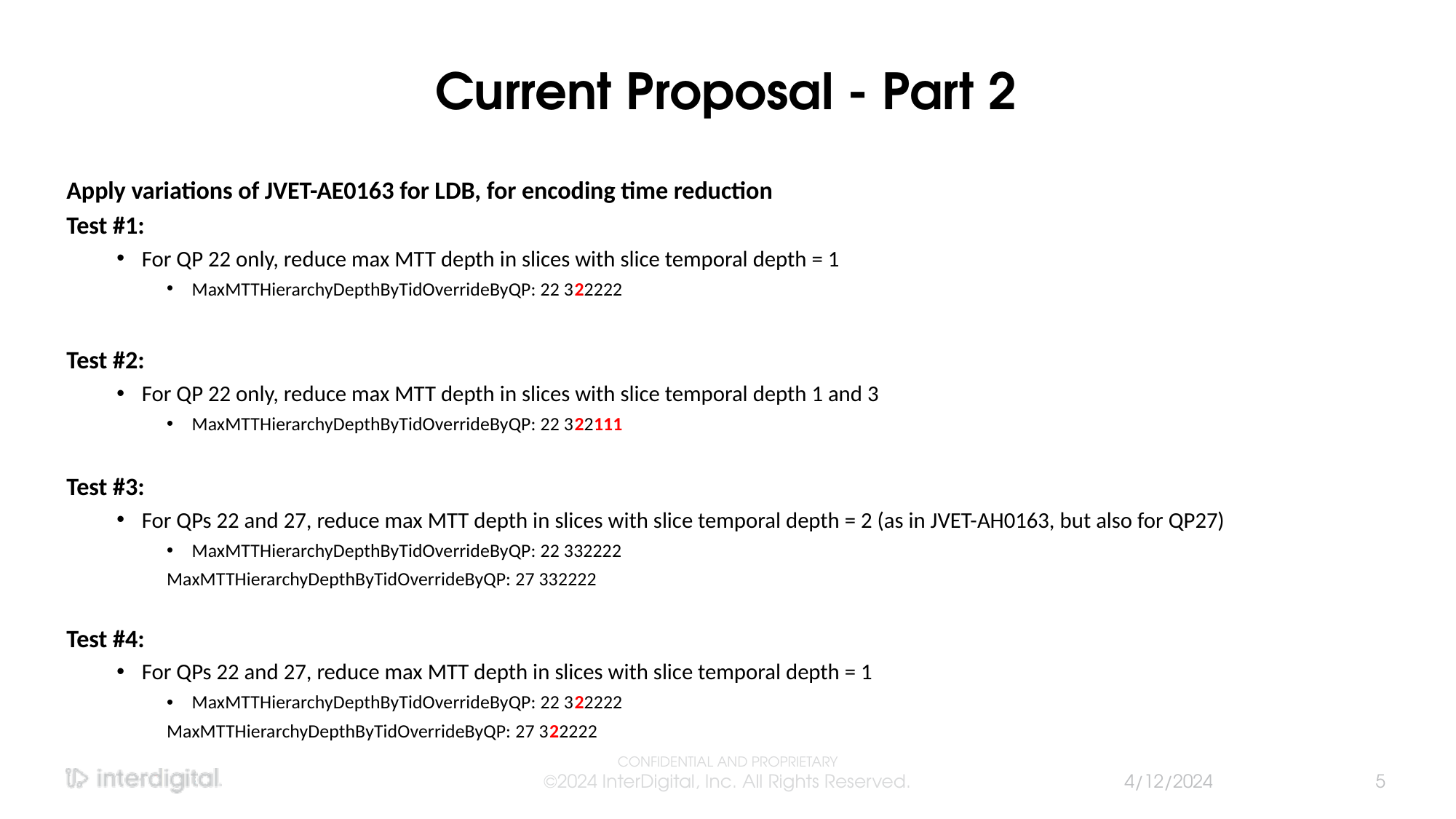

# Current Proposal - Part 2
Apply variations of JVET-AE0163 for LDB, for encoding time reduction
Test #1:
For QP 22 only, reduce max MTT depth in slices with slice temporal depth = 1
MaxMTTHierarchyDepthByTidOverrideByQP: 22 322222

Test #2:
For QP 22 only, reduce max MTT depth in slices with slice temporal depth 1 and 3
MaxMTTHierarchyDepthByTidOverrideByQP: 22 322111

Test #3:
For QPs 22 and 27, reduce max MTT depth in slices with slice temporal depth = 2 (as in JVET-AH0163, but also for QP27)
MaxMTTHierarchyDepthByTidOverrideByQP: 22 332222
	MaxMTTHierarchyDepthByTidOverrideByQP: 27 332222

Test #4:
For QPs 22 and 27, reduce max MTT depth in slices with slice temporal depth = 1
MaxMTTHierarchyDepthByTidOverrideByQP: 22 322222
	MaxMTTHierarchyDepthByTidOverrideByQP: 27 322222
CONFIDENTIAL AND PROPRIETARY
©2024 InterDigital, Inc. All Rights Reserved.
4/12/2024
5